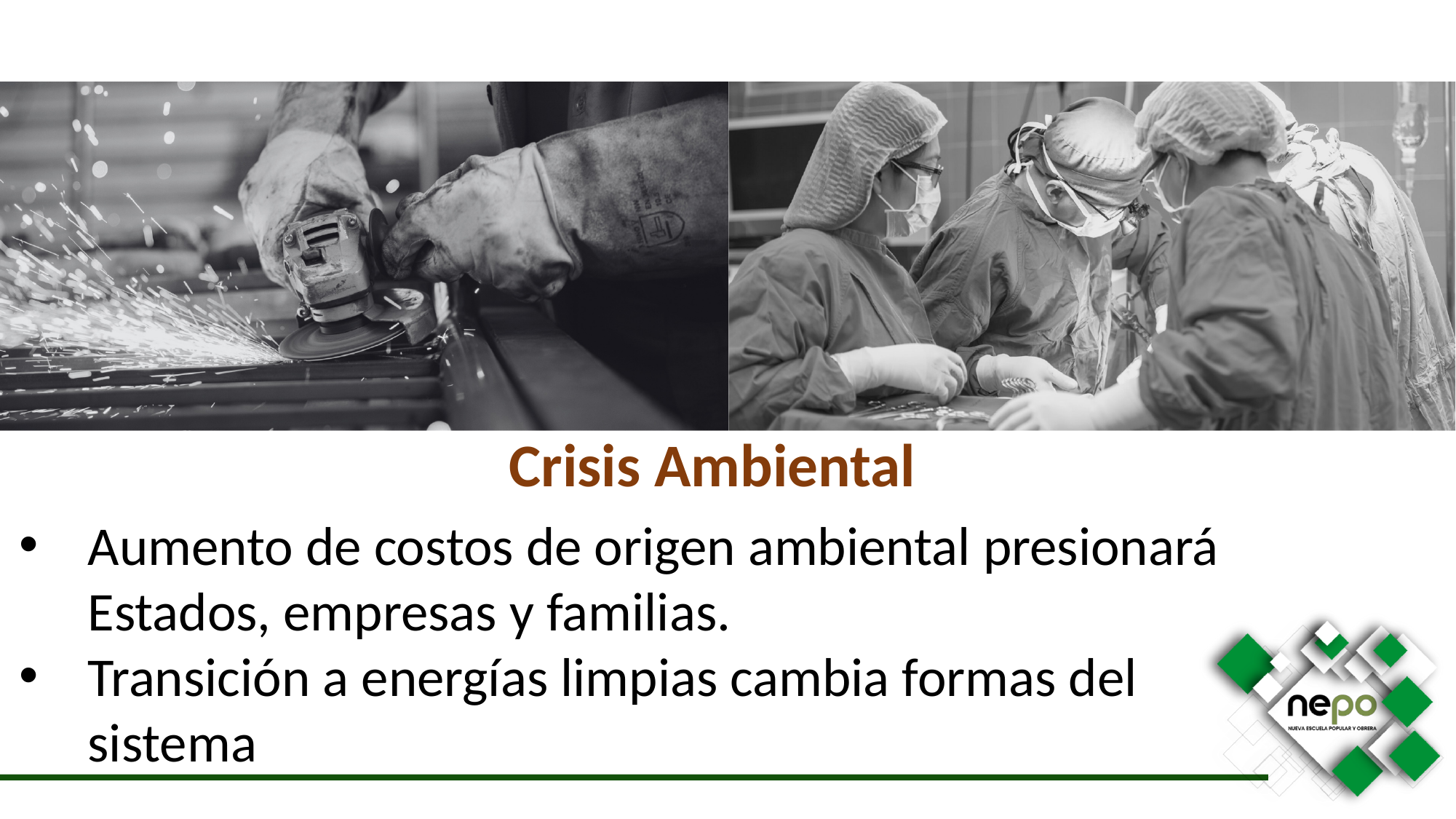

Crisis Ambiental
Aumento de costos de origen ambiental presionará Estados, empresas y familias.
Transición a energías limpias cambia formas del sistema